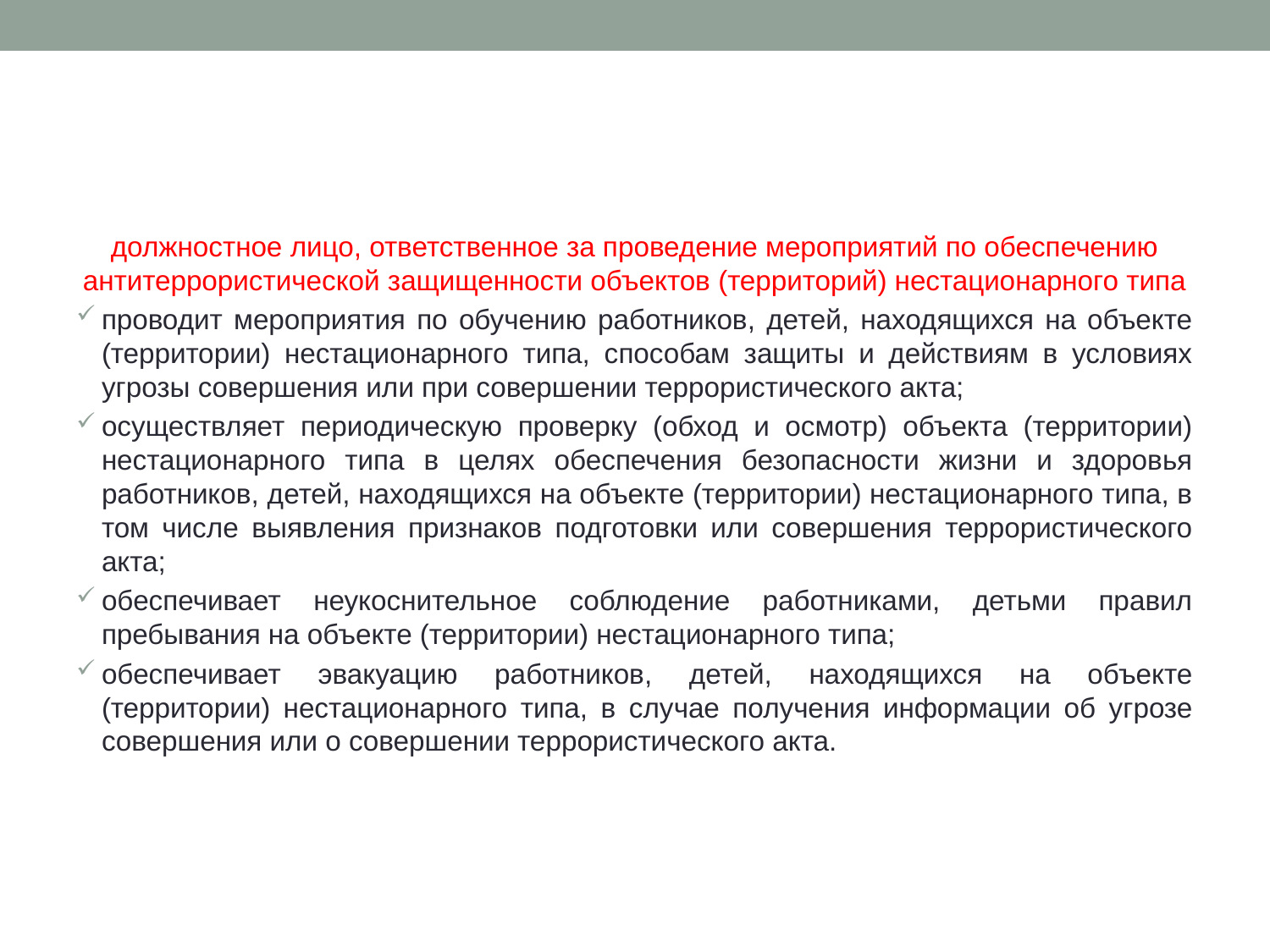

#
должностное лицо, ответственное за проведение мероприятий по обеспечению антитеррористической защищенности объектов (территорий) нестационарного типа
проводит мероприятия по обучению работников, детей, находящихся на объекте (территории) нестационарного типа, способам защиты и действиям в условиях угрозы совершения или при совершении террористического акта;
осуществляет периодическую проверку (обход и осмотр) объекта (территории) нестационарного типа в целях обеспечения безопасности жизни и здоровья работников, детей, находящихся на объекте (территории) нестационарного типа, в том числе выявления признаков подготовки или совершения террористического акта;
обеспечивает неукоснительное соблюдение работниками, детьми правил пребывания на объекте (территории) нестационарного типа;
обеспечивает эвакуацию работников, детей, находящихся на объекте (территории) нестационарного типа, в случае получения информации об угрозе совершения или о совершении террористического акта.